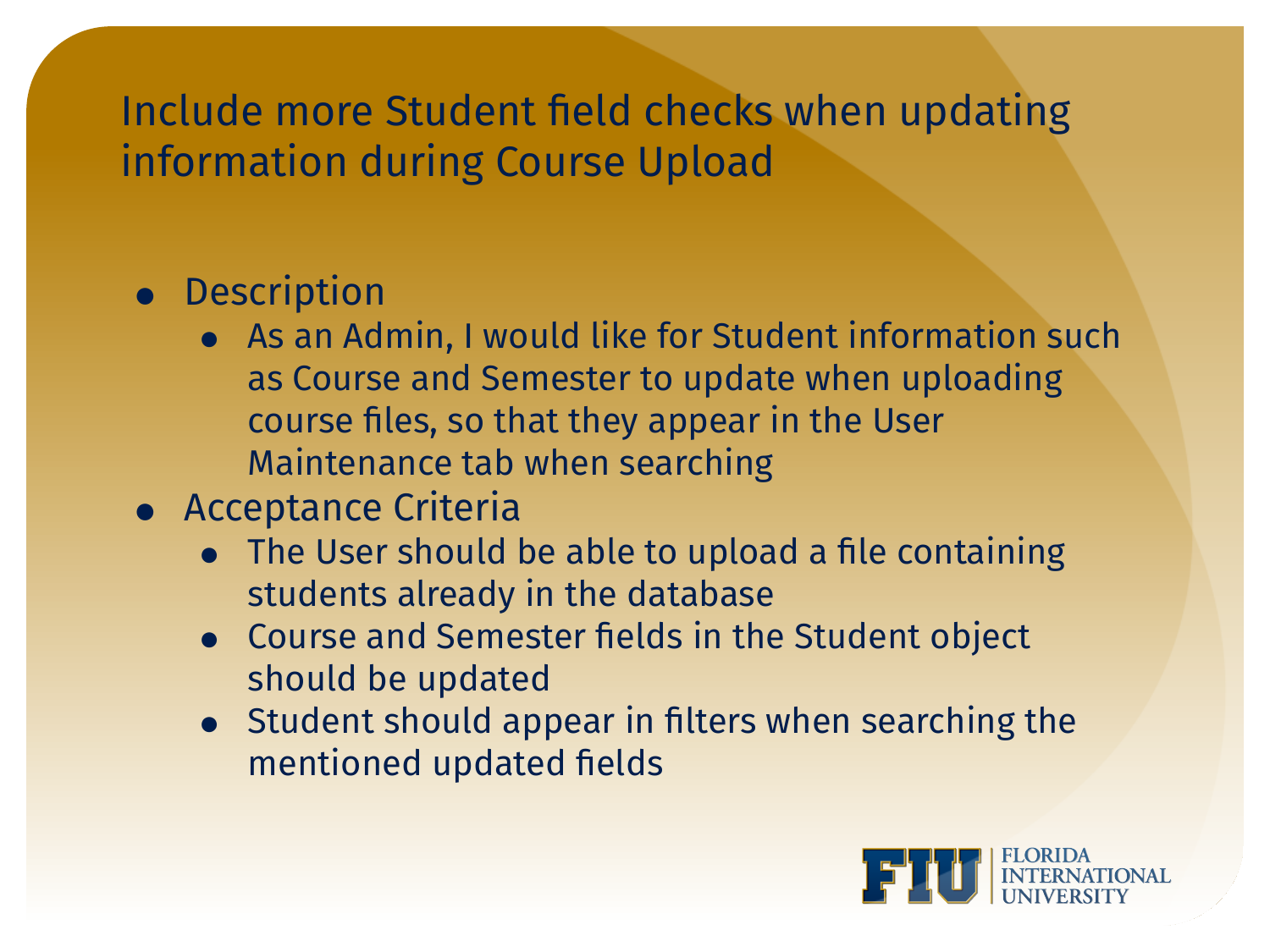

# Include more Student field checks when updating information during Course Upload
Description
As an Admin, I would like for Student information such as Course and Semester to update when uploading course files, so that they appear in the User Maintenance tab when searching
Acceptance Criteria
The User should be able to upload a file containing students already in the database
Course and Semester fields in the Student object should be updated
Student should appear in filters when searching the mentioned updated fields